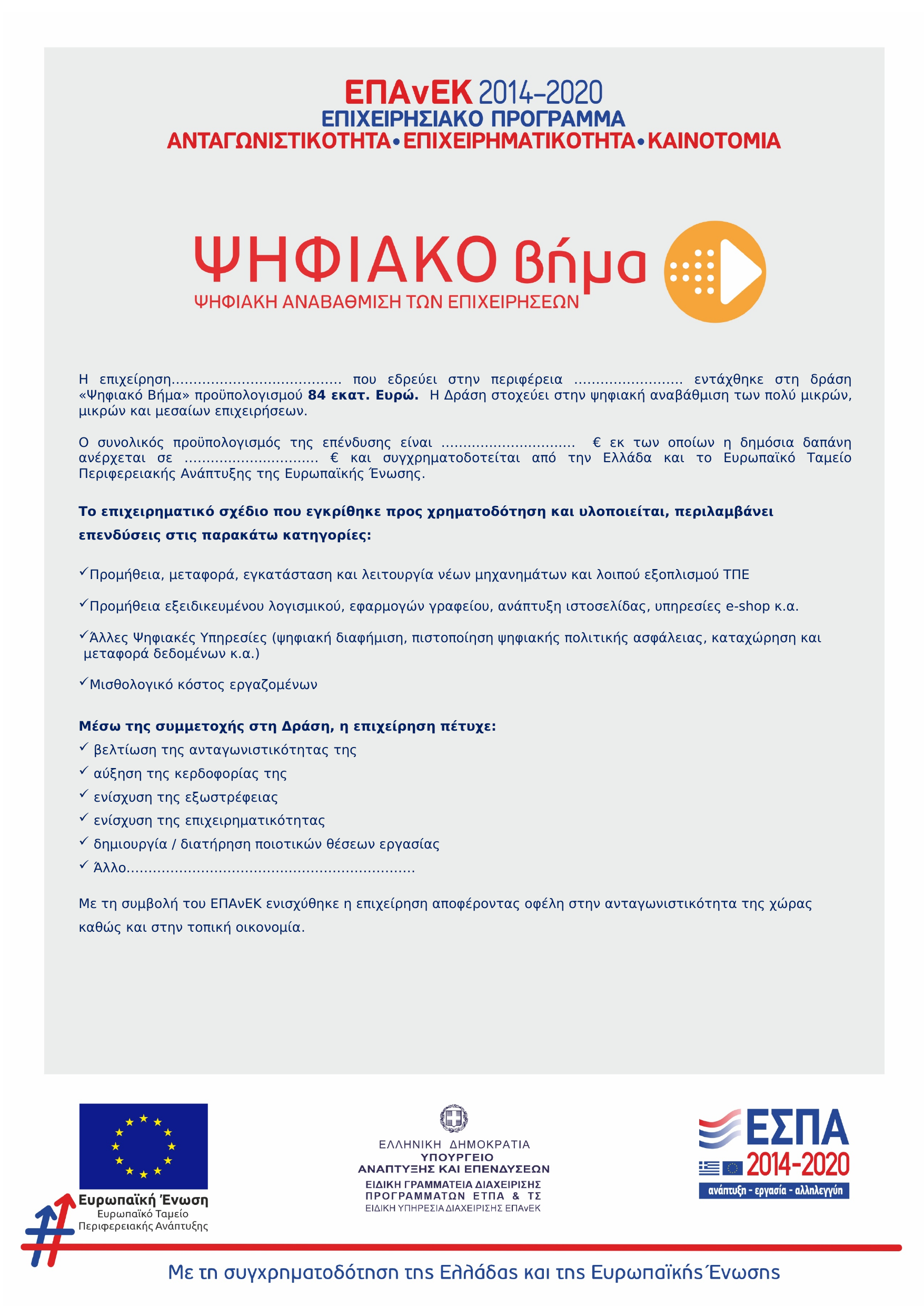

Η επιχείρηση………………………………… που εδρεύει στην περιφέρεια ……………………. εντάχθηκε στη δράση «Ψηφιακό Βήμα» προϋπολογισμού 84 εκατ. Ευρώ.  Η Δράση στοχεύει στην ψηφιακή αναβάθμιση των πολύ μικρών, μικρών και μεσαίων επιχειρήσεων.

Ο συνολικός προϋπολογισμός της επένδυσης είναι …….…..……..……..…  € εκ των οποίων η δημόσια δαπάνη ανέρχεται σε …….…..……..……..… € και συγχρηματοδοτείται από την Ελλάδα και το Ευρωπαϊκό Ταμείο Περιφερειακής Ανάπτυξης της Ευρωπαϊκής Ένωσης.
Το επιχειρηματικό σχέδιο που εγκρίθηκε προς χρηματοδότηση και υλοποιείται, περιλαμβάνει επενδύσεις στις παρακάτω κατηγορίες:

Προμήθεια, μεταφορά, εγκατάσταση και λειτουργία νέων μηχανημάτων και λοιπού εξοπλισμού ΤΠΕ

Προμήθεια εξειδικευμένου λογισμικού, εφαρμογών γραφείου, ανάπτυξη ιστοσελίδας, υπηρεσίες e-shop κ.α.

Άλλες Ψηφιακές Υπηρεσίες (ψηφιακή διαφήμιση, πιστοποίηση ψηφιακής πολιτικής ασφάλειας, καταχώρηση και μεταφορά δεδομένων κ.α.)

Μισθολογικό κόστος εργαζομένων

Μέσω της συμμετοχής στη Δράση, η επιχείρηση πέτυχε:
 βελτίωση της ανταγωνιστικότητας της
 αύξηση της κερδοφορίας της
 ενίσχυση της εξωστρέφειας
 ενίσχυση της επιχειρηματικότητας
 δημιουργία / διατήρηση ποιοτικών θέσεων εργασίας
 Άλλο…………………………………………………………

Με τη συμβολή του ΕΠΑνΕΚ ενισχύθηκε η επιχείρηση αποφέροντας οφέλη στην ανταγωνιστικότητα της χώρας καθώς και στην τοπική οικονομία.